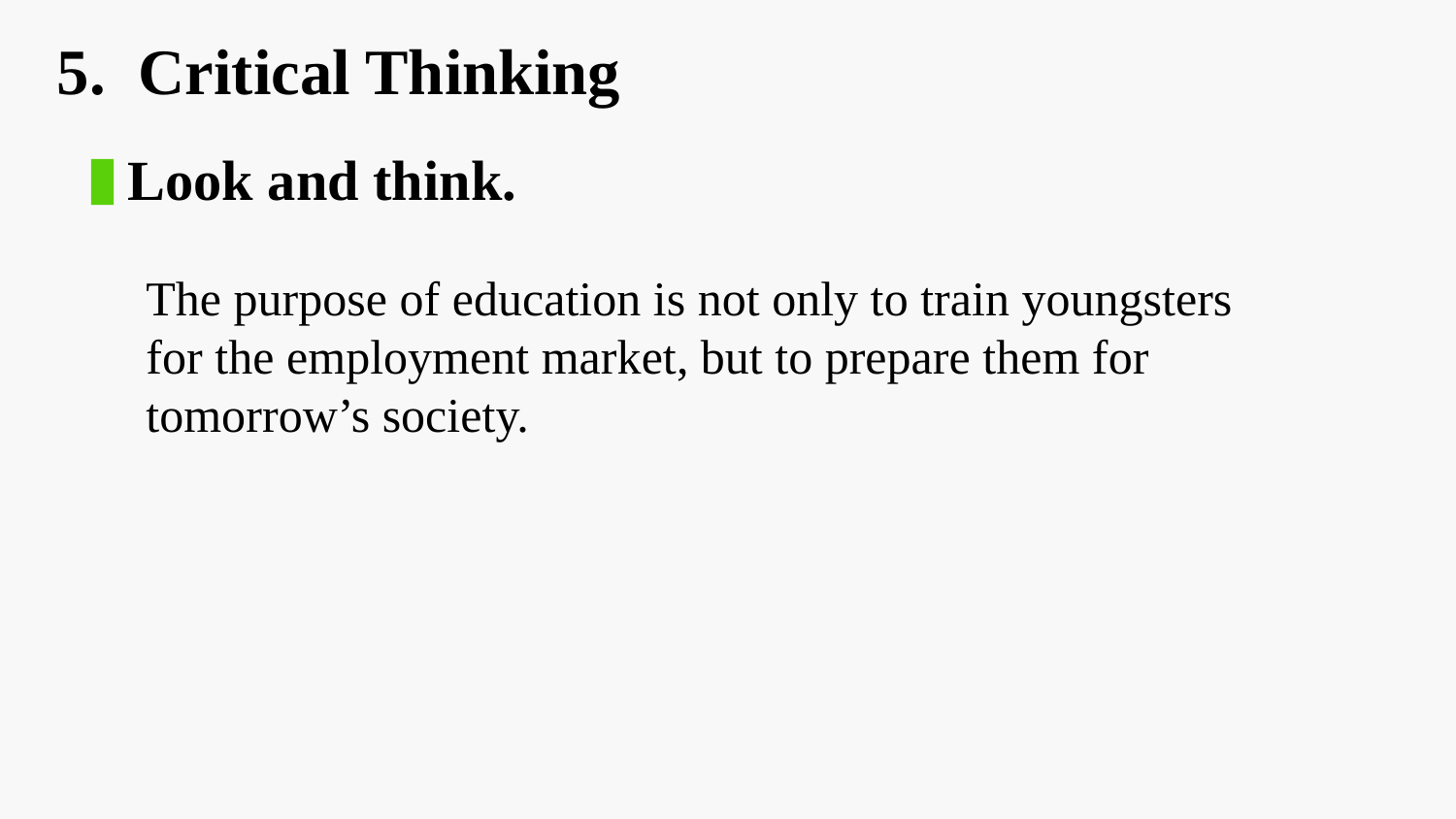

5.  Critical Thinking
Look and think.

The purpose of education is not only to train youngsters for the employment market, but to prepare them for tomorrow’s society.